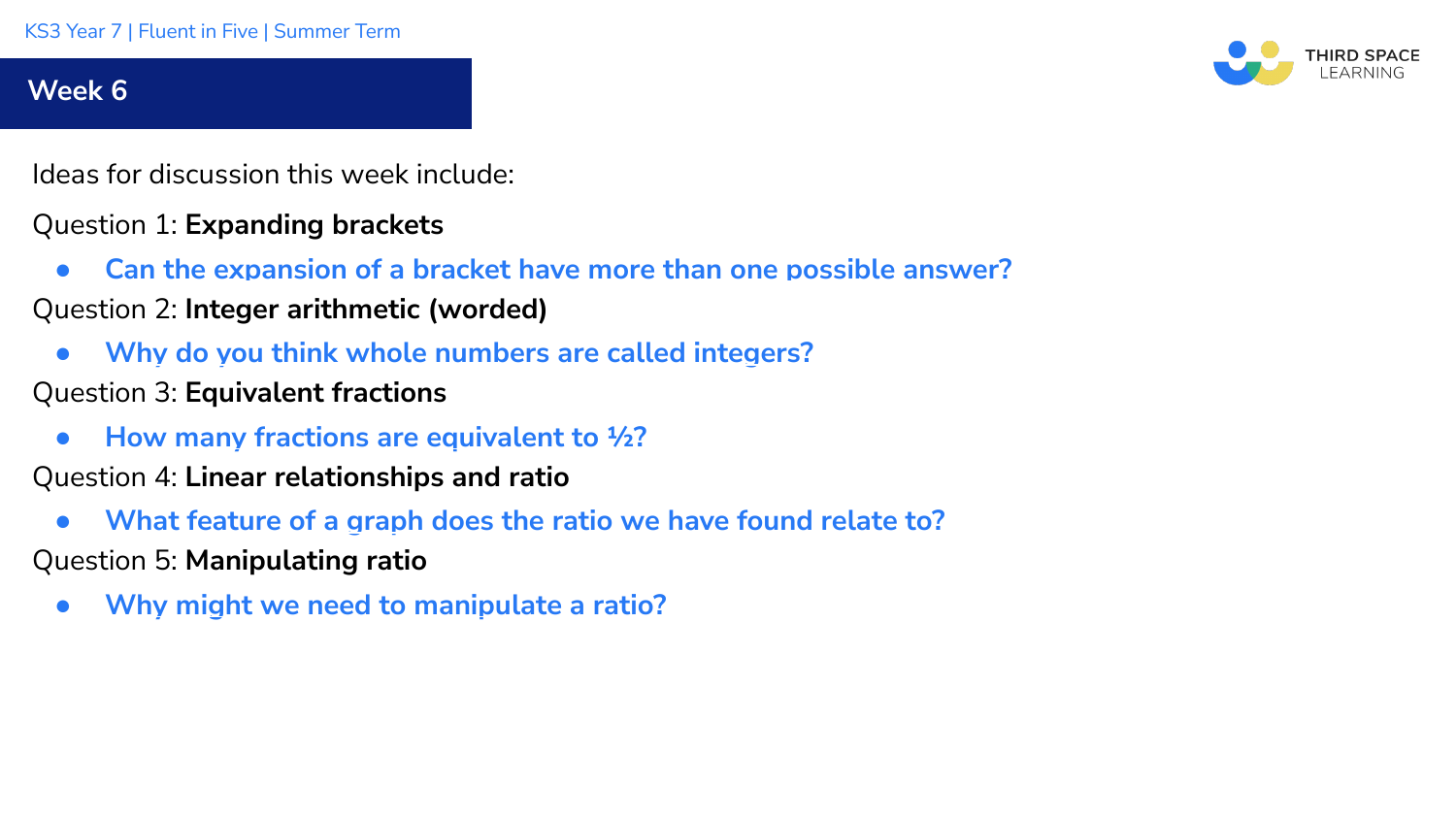

Week 6
| Ideas for discussion this week include: |
| --- |
| Question 1: Expanding brackets Can the expansion of a bracket have more than one possible answer? |
| Question 2: Integer arithmetic (worded) Why do you think whole numbers are called integers? |
| Question 3: Equivalent fractions How many fractions are equivalent to ½? |
| Question 4: Linear relationships and ratio What feature of a graph does the ratio we have found relate to? |
| Question 5: Manipulating ratio Why might we need to manipulate a ratio? |